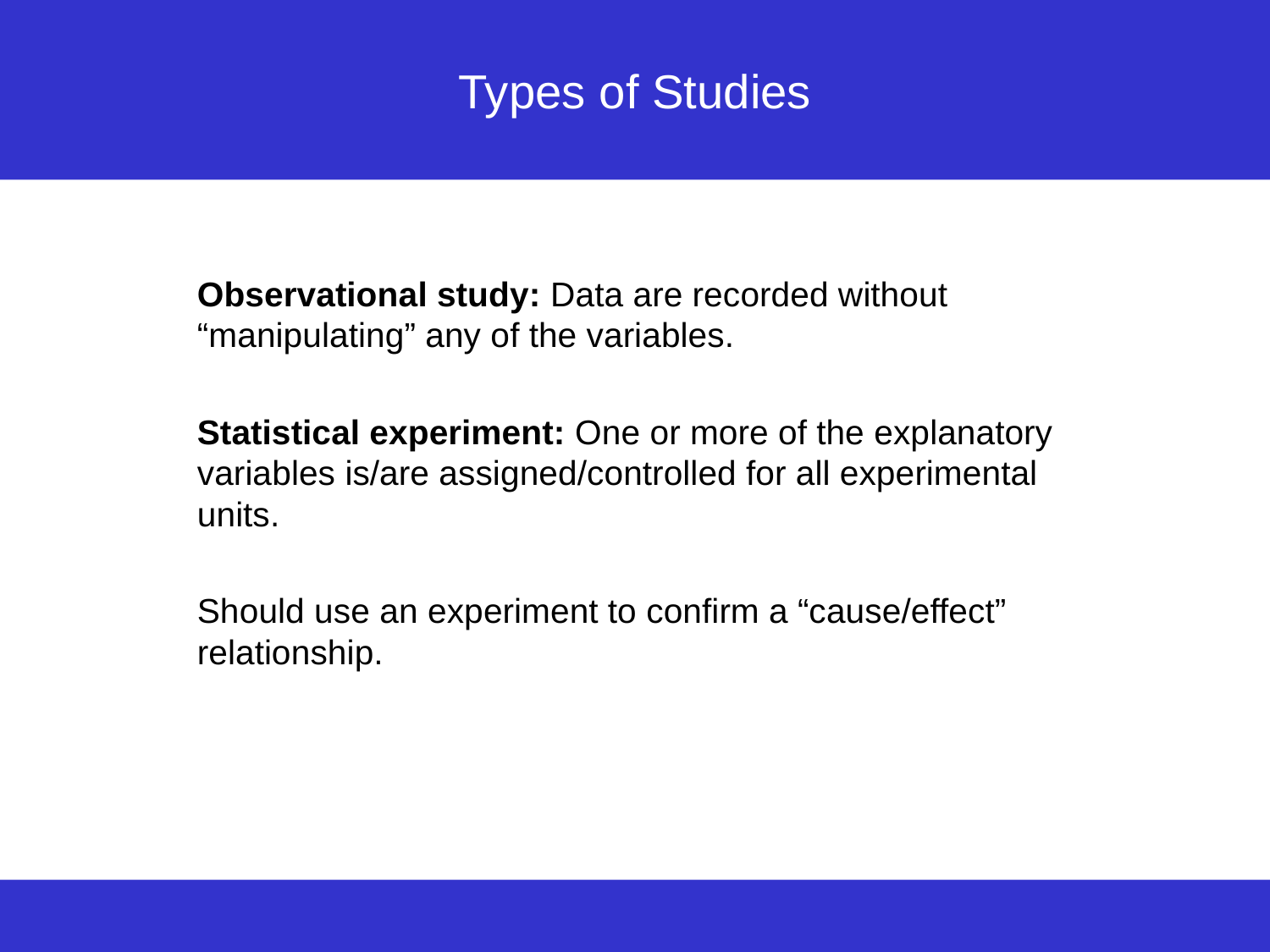

# Types of Studies
Observational study: Data are recorded without “manipulating” any of the variables.

Statistical experiment: One or more of the explanatory variables is/are assigned/controlled for all experimental units.

Should use an experiment to confirm a “cause/effect” relationship.